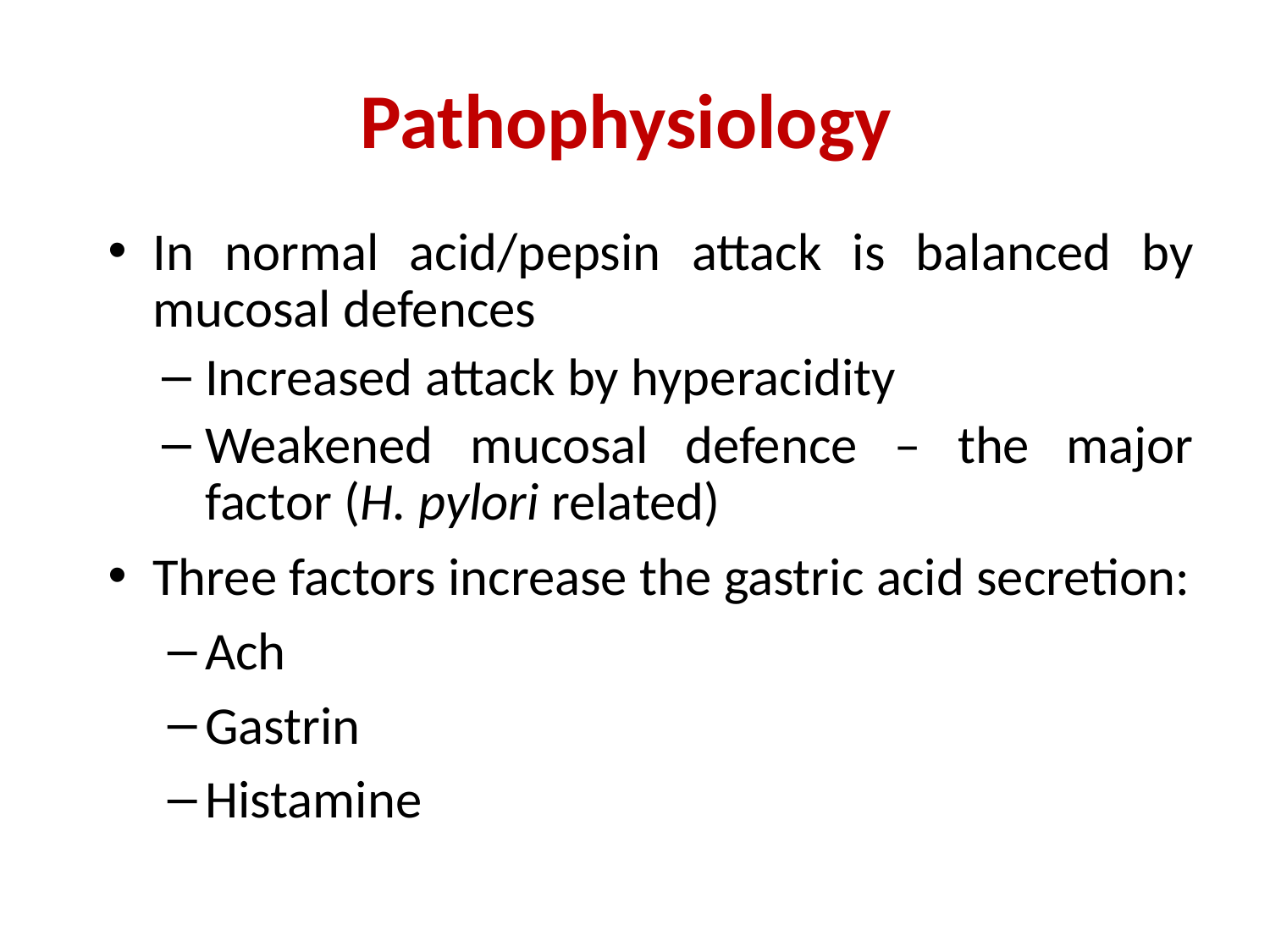

# Pathophysiology
In normal acid/pepsin attack is balanced by mucosal defences
Increased attack by hyperacidity
Weakened mucosal defence – the major factor (H. pylori related)
Three factors increase the gastric acid secretion:
Ach
Gastrin
Histamine